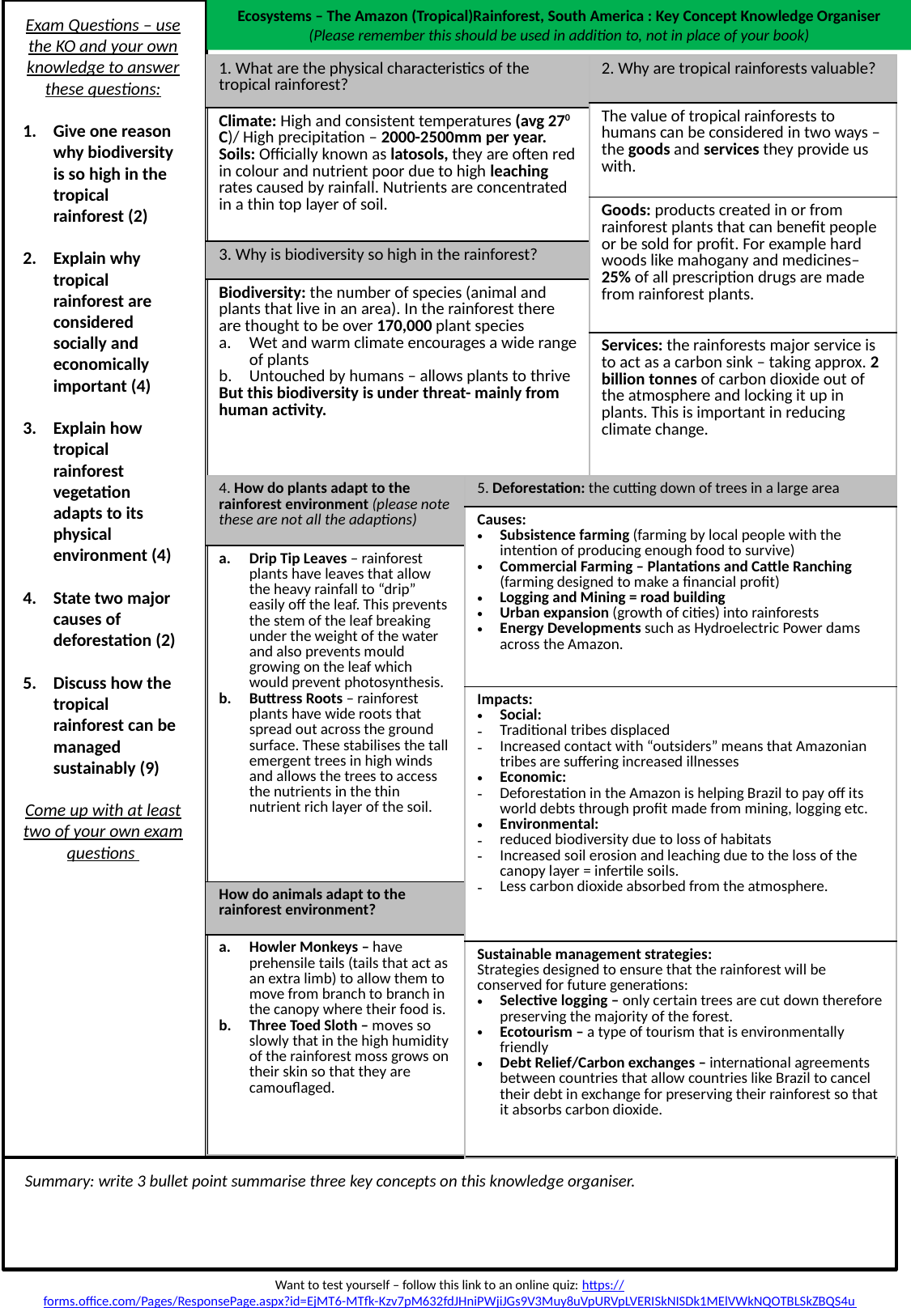

Ecosystems – The Amazon (Tropical)Rainforest, South America : Key Concept Knowledge Organiser
(Please remember this should be used in addition to, not in place of your book)
Exam Questions – use the KO and your own knowledge to answer these questions:

Give one reason why biodiversity is so high in the tropical rainforest (2)

Explain why tropical rainforest are considered socially and economically important (4)

Explain how tropical rainforest vegetation adapts to its physical environment (4)

State two major causes of deforestation (2)

Discuss how the tropical rainforest can be managed sustainably (9)

Come up with at least two of your own exam questions

| 1. What are the physical characteristics of the tropical rainforest? |
| --- |
| Climate: High and consistent temperatures (avg 270 C)/ High precipitation – 2000-2500mm per year. Soils: Officially known as latosols, they are often red in colour and nutrient poor due to high leaching rates caused by rainfall. Nutrients are concentrated in a thin top layer of soil. |
| 3. Why is biodiversity so high in the rainforest? |
| Biodiversity: the number of species (animal and plants that live in an area). In the rainforest there are thought to be over 170,000 plant species Wet and warm climate encourages a wide range of plants Untouched by humans – allows plants to thrive But this biodiversity is under threat- mainly from human activity. |
| 2. Why are tropical rainforests valuable? |
| --- |
| The value of tropical rainforests to humans can be considered in two ways – the goods and services they provide us with. |
| Goods: products created in or from rainforest plants that can benefit people or be sold for profit. For example hard woods like mahogany and medicines– 25% of all prescription drugs are made from rainforest plants. |
| Services: the rainforests major service is to act as a carbon sink – taking approx. 2 billion tonnes of carbon dioxide out of the atmosphere and locking it up in plants. This is important in reducing climate change. |
| 5. Deforestation: the cutting down of trees in a large area |
| --- |
| Causes: Subsistence farming (farming by local people with the intention of producing enough food to survive) Commercial Farming – Plantations and Cattle Ranching (farming designed to make a financial profit) Logging and Mining = road building Urban expansion (growth of cities) into rainforests Energy Developments such as Hydroelectric Power dams across the Amazon. |
| Impacts: Social: Traditional tribes displaced Increased contact with “outsiders” means that Amazonian tribes are suffering increased illnesses Economic: Deforestation in the Amazon is helping Brazil to pay off its world debts through profit made from mining, logging etc. Environmental: reduced biodiversity due to loss of habitats Increased soil erosion and leaching due to the loss of the canopy layer = infertile soils. Less carbon dioxide absorbed from the atmosphere. |
| Sustainable management strategies: Strategies designed to ensure that the rainforest will be conserved for future generations: Selective logging – only certain trees are cut down therefore preserving the majority of the forest. Ecotourism – a type of tourism that is environmentally friendly Debt Relief/Carbon exchanges – international agreements between countries that allow countries like Brazil to cancel their debt in exchange for preserving their rainforest so that it absorbs carbon dioxide. |
| 4. How do plants adapt to the rainforest environment (please note these are not all the adaptions) |
| --- |
| Drip Tip Leaves – rainforest plants have leaves that allow the heavy rainfall to “drip” easily off the leaf. This prevents the stem of the leaf breaking under the weight of the water and also prevents mould growing on the leaf which would prevent photosynthesis. Buttress Roots – rainforest plants have wide roots that spread out across the ground surface. These stabilises the tall emergent trees in high winds and allows the trees to access the nutrients in the thin nutrient rich layer of the soil. |
| How do animals adapt to the rainforest environment? |
| Howler Monkeys – have prehensile tails (tails that act as an extra limb) to allow them to move from branch to branch in the canopy where their food is. Three Toed Sloth – moves so slowly that in the high humidity of the rainforest moss grows on their skin so that they are camouflaged. |

Summary: write 3 bullet point summarise three key concepts on this knowledge organiser.
Want to test yourself – follow this link to an online quiz: https://forms.office.com/Pages/ResponsePage.aspx?id=EjMT6-MTfk-Kzv7pM632fdJHniPWjiJGs9V3Muy8uVpURVpLVERISkNISDk1MElVWkNQOTBLSkZBQS4u